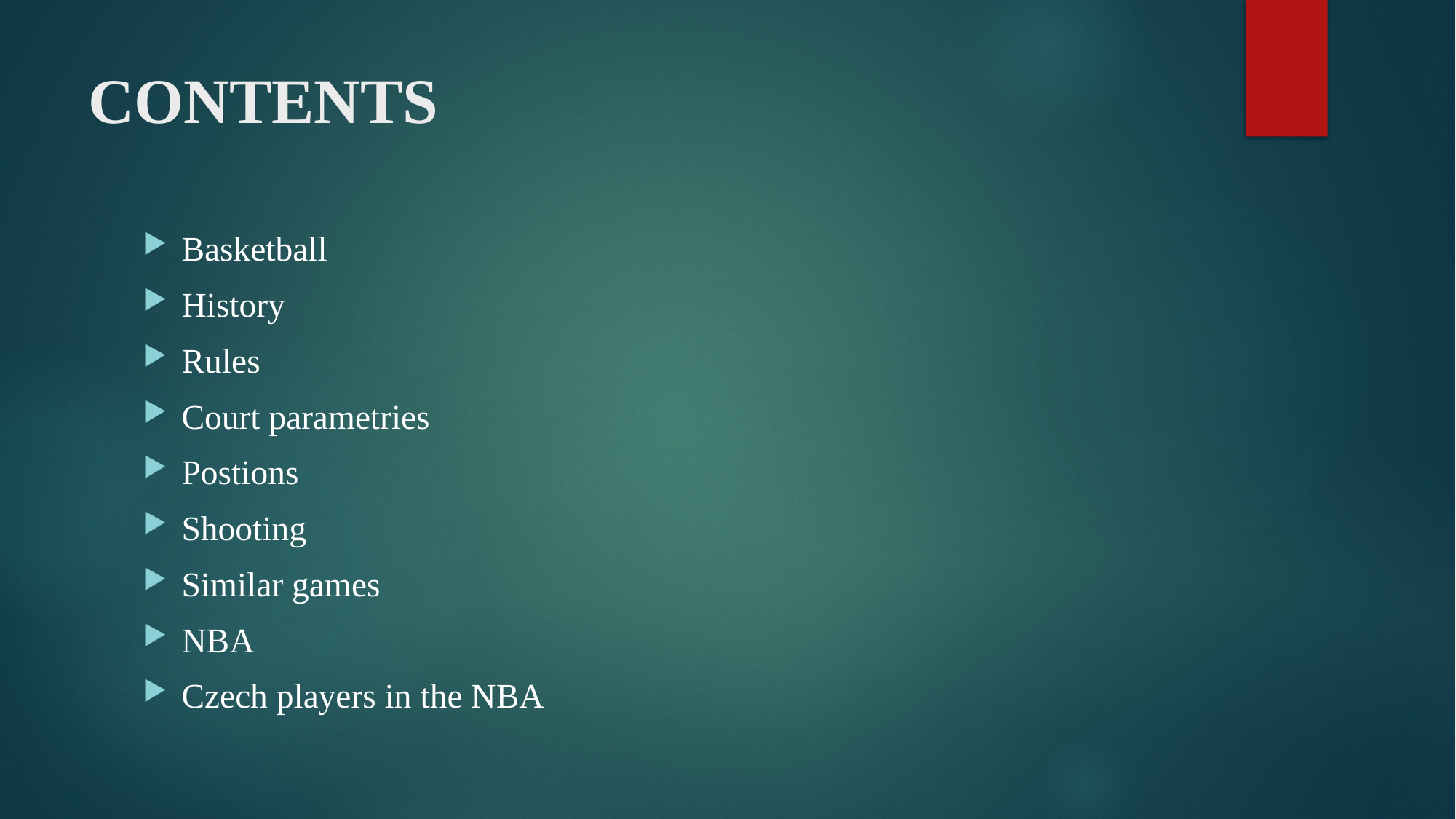

# CONTENTS
Basketball
History
Rules
Court parametries
Postions
Shooting
Similar games
NBA
Czech players in the NBA